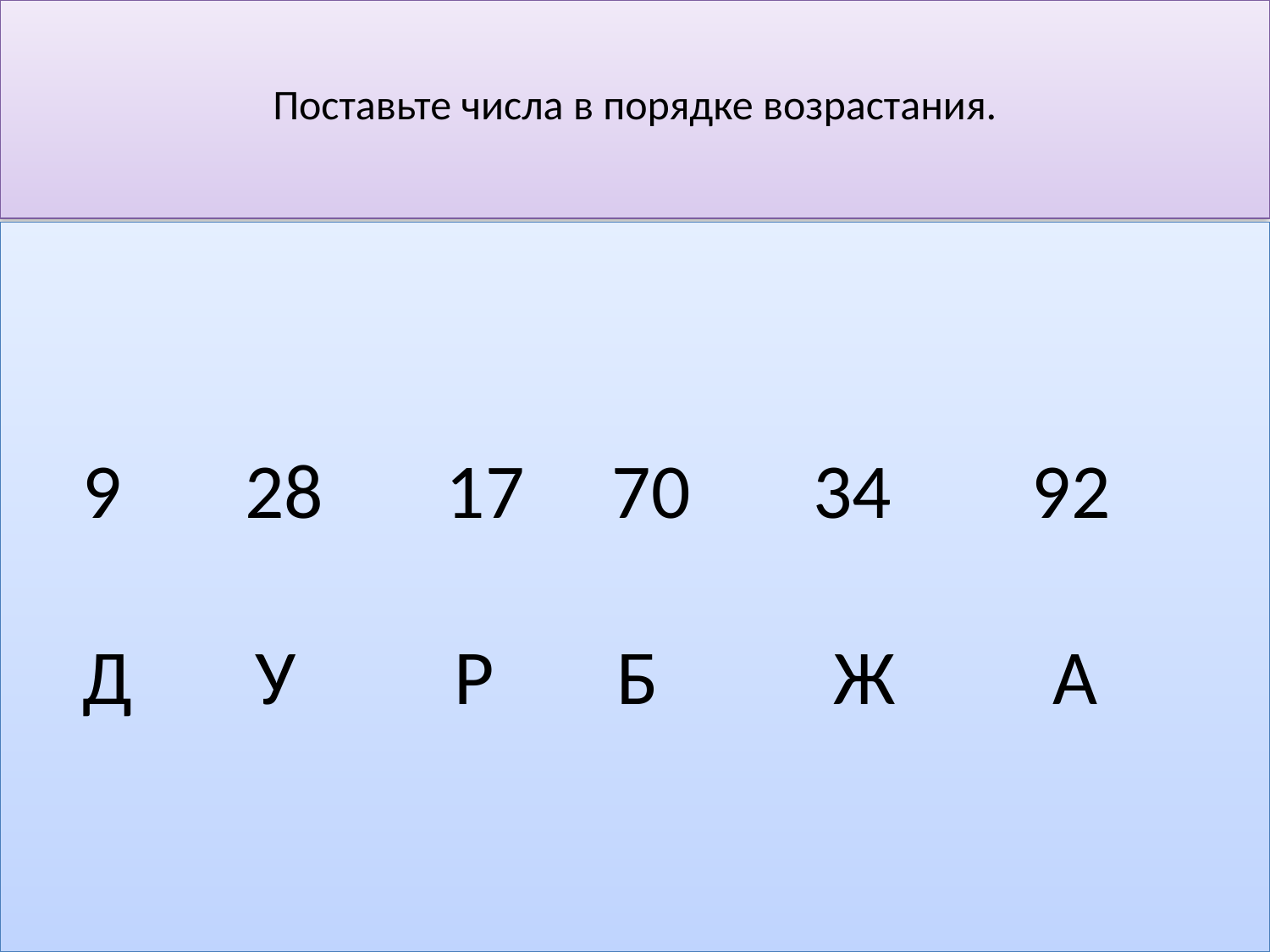

# Поставьте числа в порядке возрастания.

    9       28       17     70       34        92

    Д       У         Р       Б          Ж         А